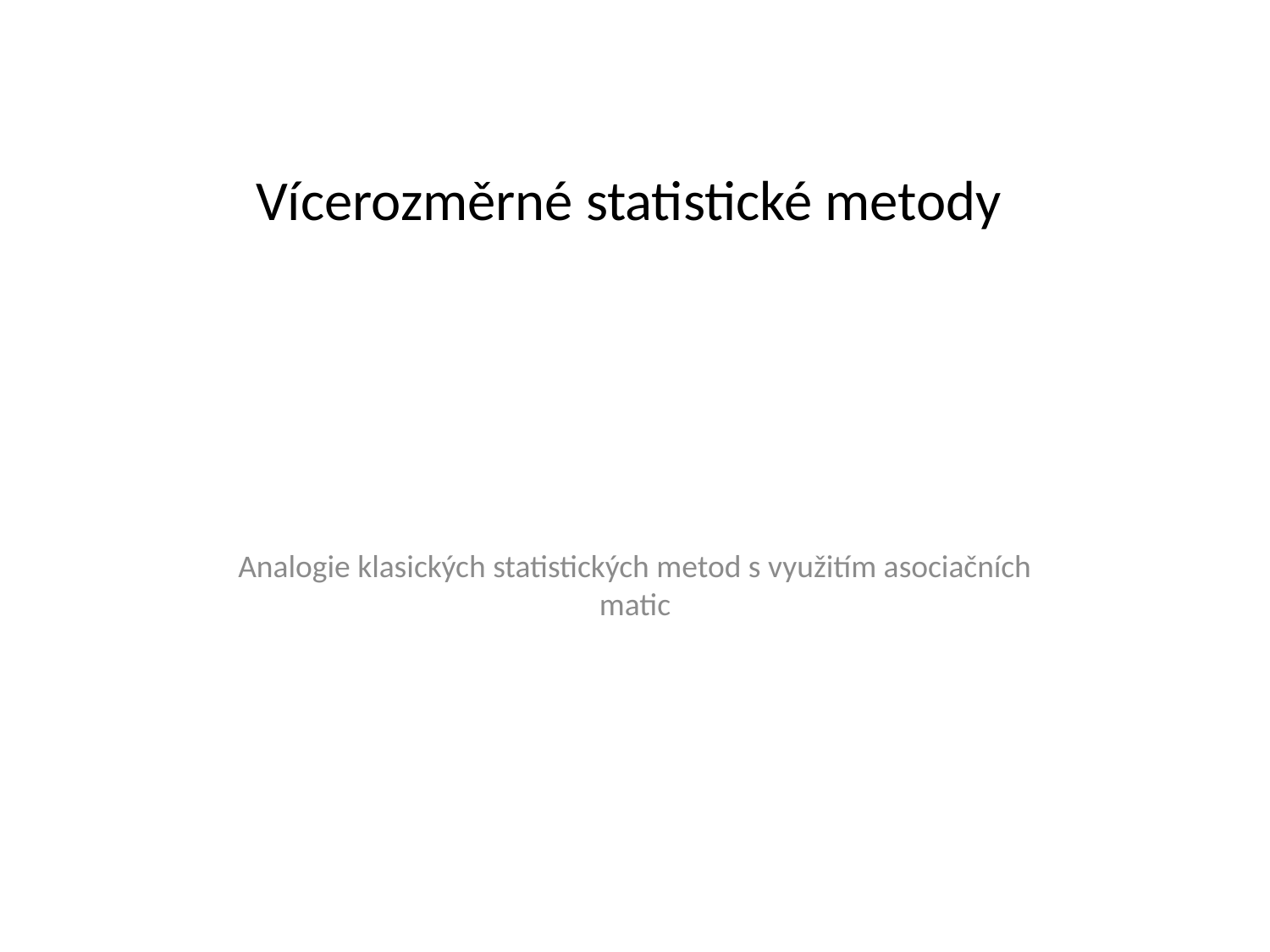

# Vícerozměrné statistické metody
Analogie klasických statistických metod s využitím asociačních matic